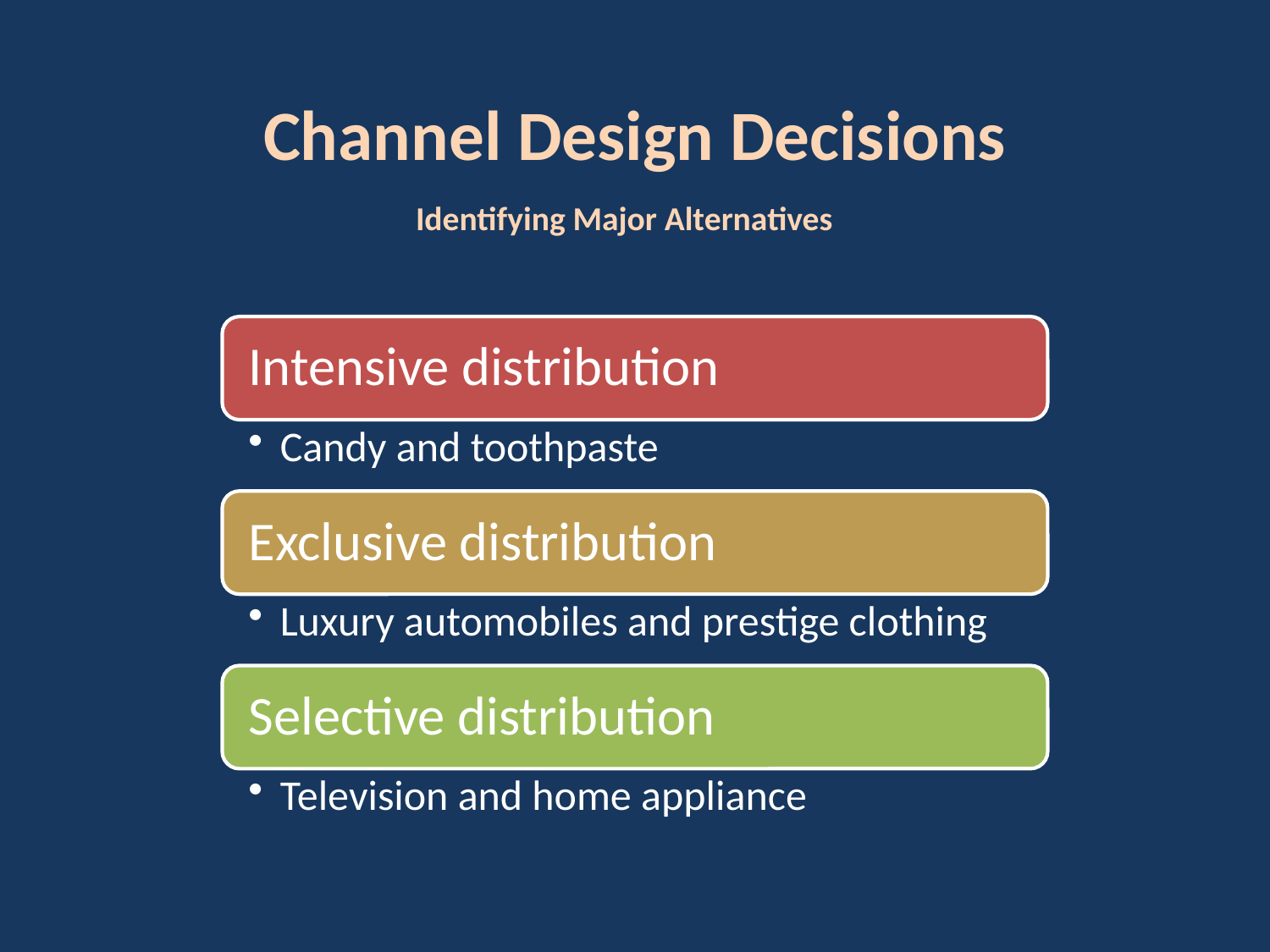

# Channel Design Decisions
Identifying Major Alternatives
Intensive distribution
Candy and toothpaste
Exclusive distribution
Luxury automobiles and prestige clothing
Selective distribution
Television and home appliance